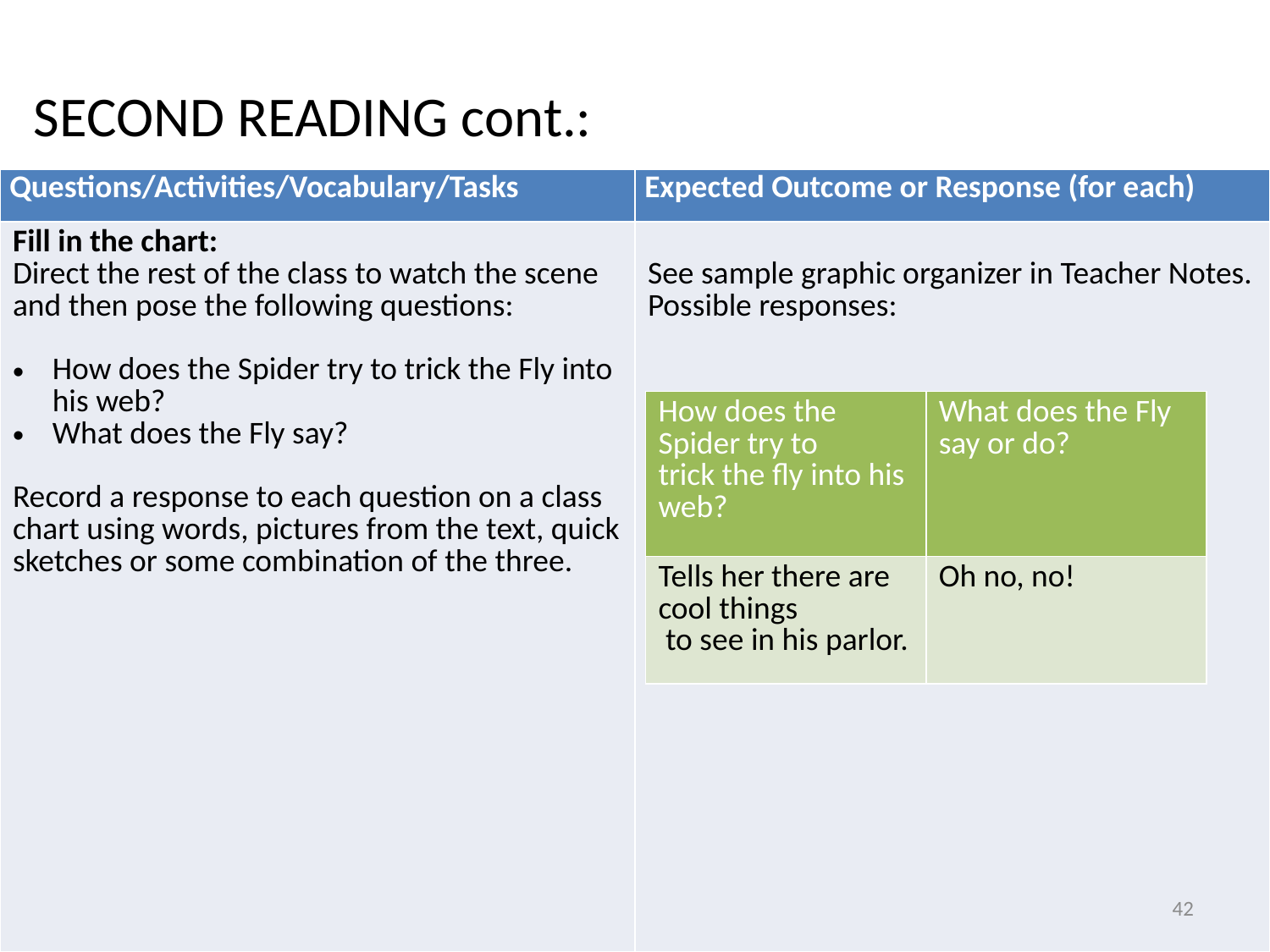

SECOND READING cont.:
| Questions/Activities/Vocabulary/Tasks | Expected Outcome or Response (for each) |
| --- | --- |
| Fill in the chart: Direct the rest of the class to watch the scene and then pose the following questions: How does the Spider try to trick the Fly into his web? What does the Fly say? Record a response to each question on a class chart using words, pictures from the text, quick sketches or some combination of the three. | See sample graphic organizer in Teacher Notes. Possible responses: |
| How does the Spider try to trick the fly into his web? | What does the Fly say or do? |
| --- | --- |
| Tells her there are cool things to see in his parlor. | Oh no, no! |
42